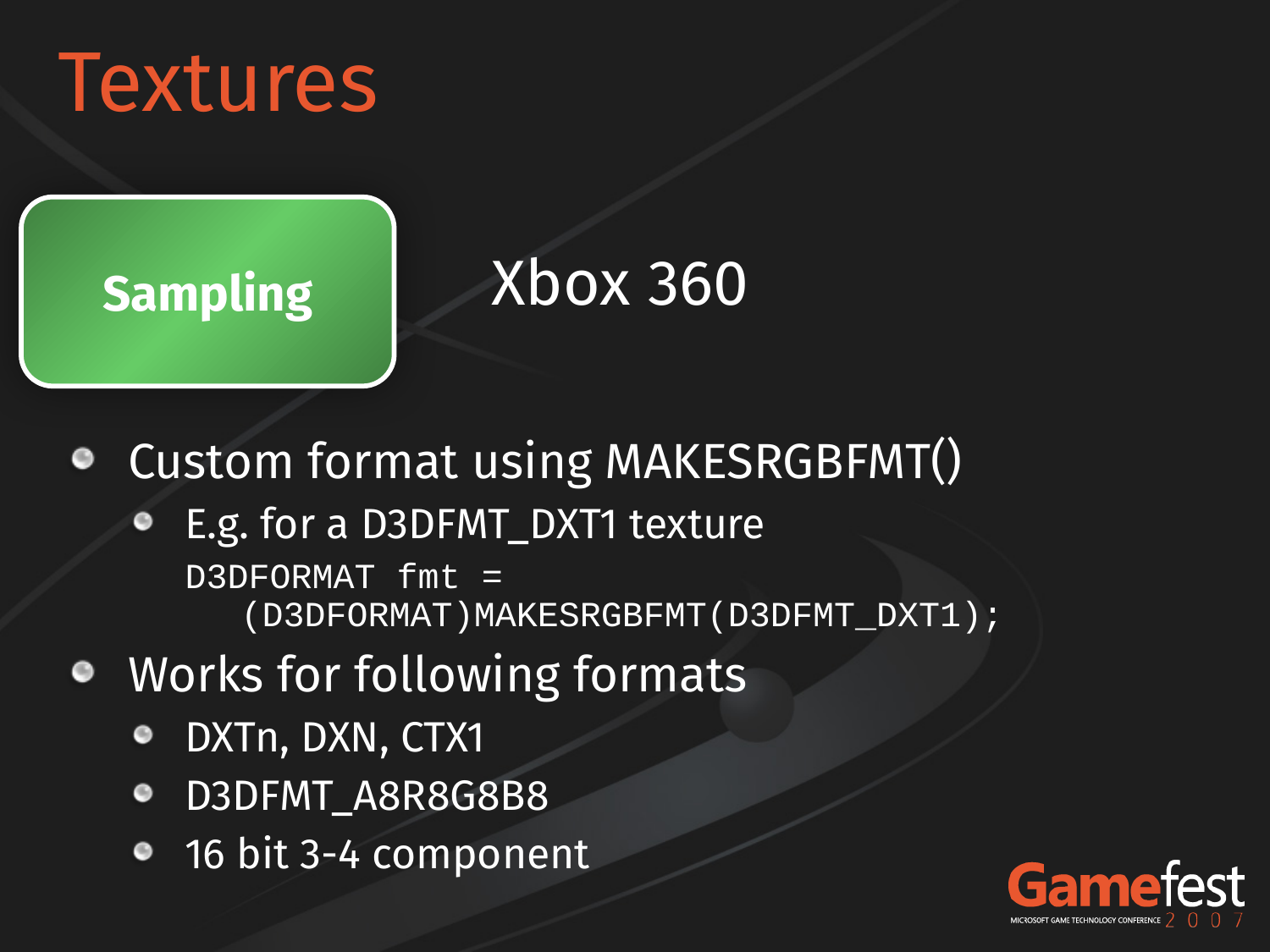

# Textures
Sampling
Xbox 360
Custom format using MAKESRGBFMT()
E.g. for a D3DFMT_DXT1 texture
D3DFORMAT fmt = (D3DFORMAT)MAKESRGBFMT(D3DFMT_DXT1);
Works for following formats
DXTn, DXN, CTX1
D3DFMT_A8R8G8B8
16 bit 3-4 component